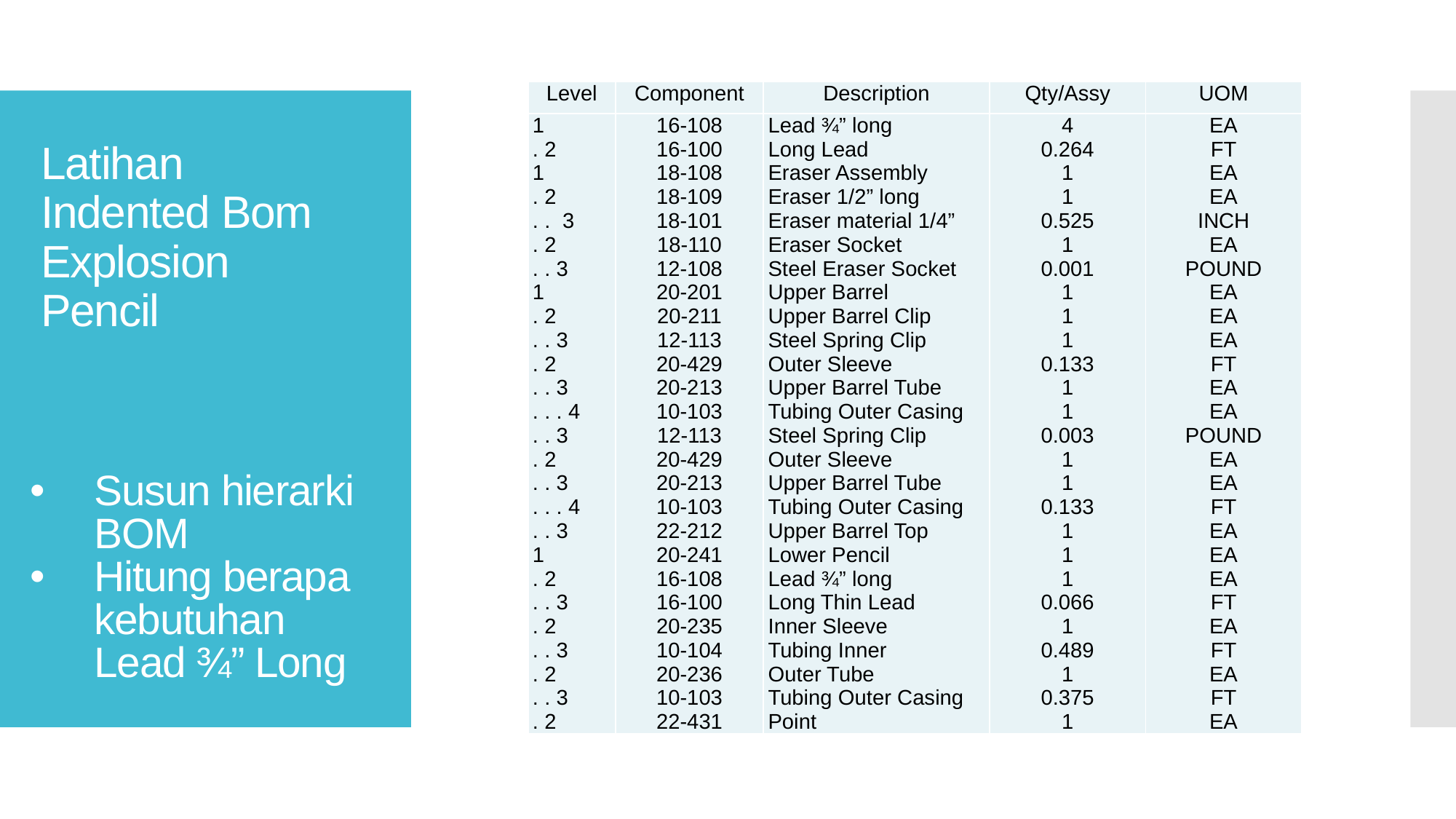

| Level | Component | Description | Qty/Assy | UOM |
| --- | --- | --- | --- | --- |
| 1 . 2 1 . 2 . . 3 . 2 . . 3 1 . 2 . . 3 . 2 . . 3 . . . 4 . . 3 . 2 . . 3 . . . 4 . . 3 1 . 2 . . 3 . 2 . . 3 . 2 . . 3 . 2 | 16-108 16-100 18-108 18-109 18-101 18-110 12-108 20-201 20-211 12-113 20-429 20-213 10-103 12-113 20-429 20-213 10-103 22-212 20-241 16-108 16-100 20-235 10-104 20-236 10-103 22-431 | Lead ¾” long Long Lead Eraser Assembly Eraser 1/2” long Eraser material 1/4” Eraser Socket Steel Eraser Socket Upper Barrel Upper Barrel Clip Steel Spring Clip Outer Sleeve Upper Barrel Tube Tubing Outer Casing Steel Spring Clip Outer Sleeve Upper Barrel Tube Tubing Outer Casing Upper Barrel Top Lower Pencil Lead ¾” long Long Thin Lead Inner Sleeve Tubing Inner Outer Tube Tubing Outer Casing Point | 4 0.264 1 1 0.525 1 0.001 1 1 1 0.133 1 1 0.003 1 1 0.133 1 1 1 0.066 1 0.489 1 0.375 1 | EA FT EA EA INCH EA POUND EA EA EA FT EA EA POUND EA EA FT EA EA EA FT EA FT EA FT EA |
# Latihan Indented Bom Explosion  Pencil
Susun hierarki BOM
Hitung berapa kebutuhan Lead ¾” Long